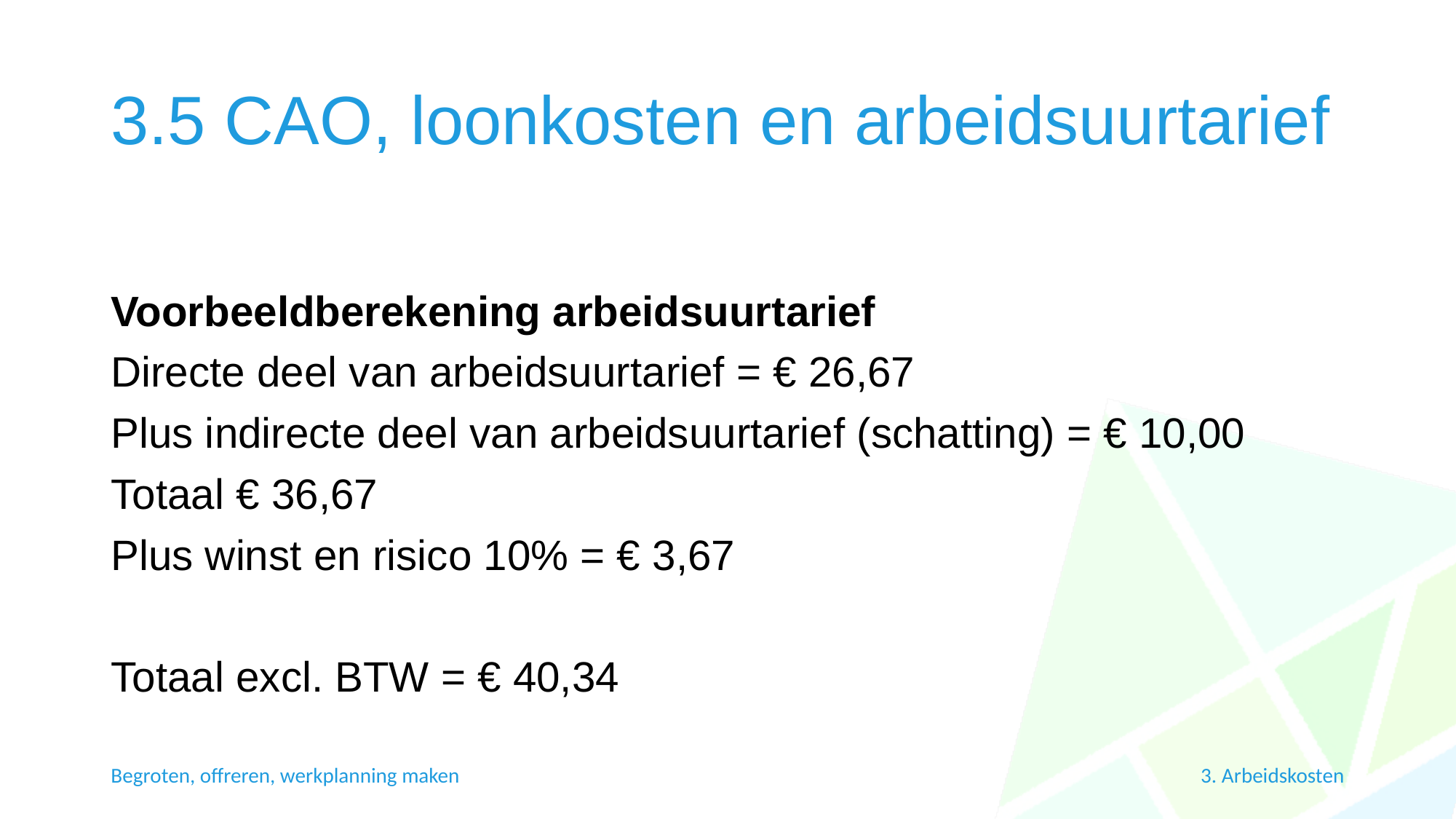

# 3.5 CAO, loonkosten en arbeidsuurtarief

Voorbeeldberekening arbeidsuurtarief
Directe deel van arbeidsuurtarief = € 26,67
Plus indirecte deel van arbeidsuurtarief (schatting) = € 10,00
Totaal € 36,67
Plus winst en risico 10% = € 3,67

Totaal excl. BTW = € 40,34

3. Arbeidskosten
Begroten, offreren, werkplanning maken